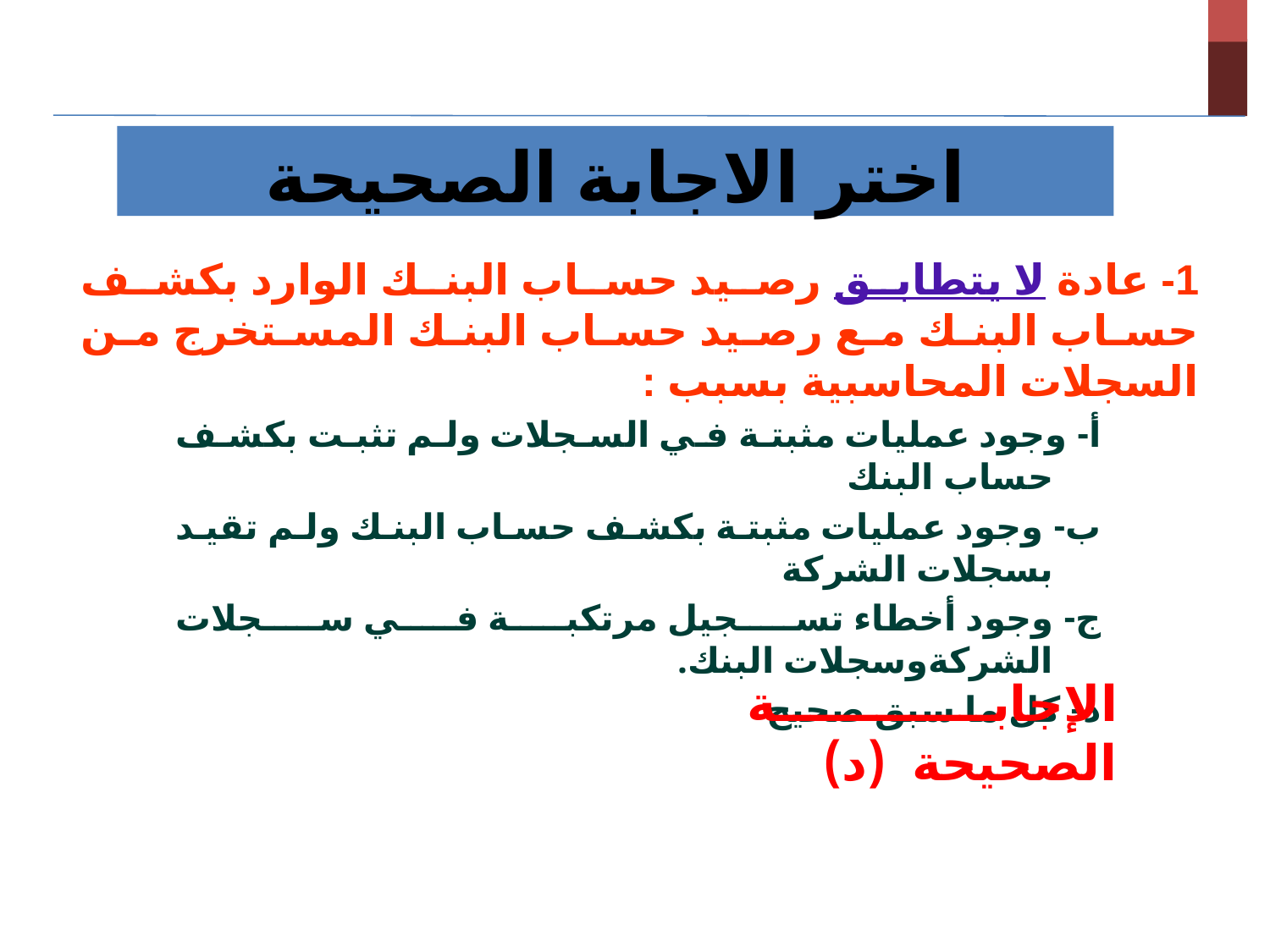

اختر الاجابة الصحيحة
1- عادة لا يتطابق رصيد حساب البنك الوارد بكشف حساب البنك مع رصيد حساب البنك المستخرج من السجلات المحاسبية بسبب :
أ- وجود عمليات مثبتة في السجلات ولم تثبت بكشف حساب البنك
ب- وجود عمليات مثبتة بكشف حساب البنك ولم تقيد بسجلات الشركة
ج- وجود أخطاء تسجيل مرتكبة في سجلات الشركةوسجلات البنك.
د- كل ما سبق صحيح
الإجابة الصحيحة  (د)
6